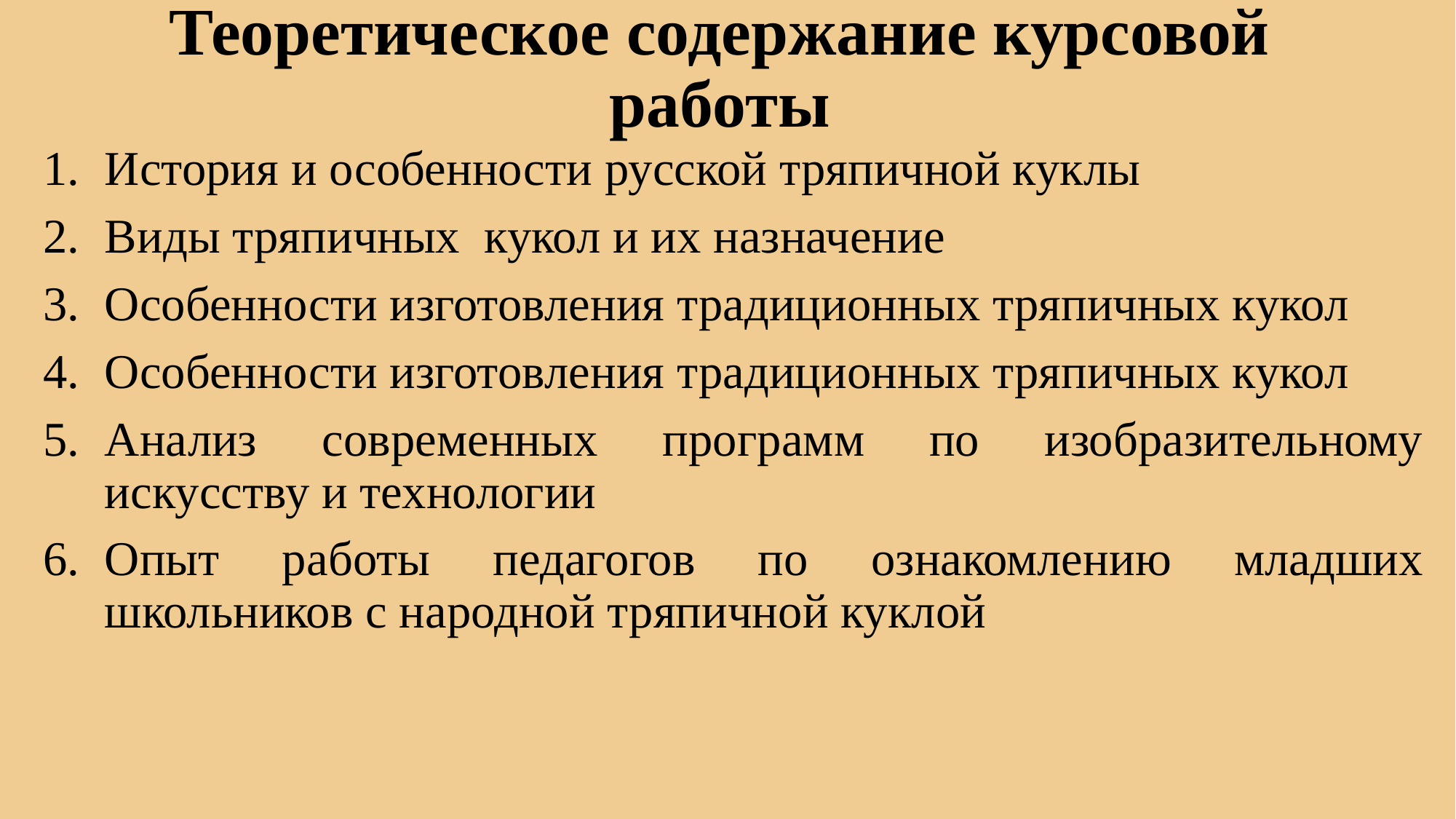

# Теоретическое содержание курсовой работы
История и особенности русской тряпичной куклы
Виды тряпичных  кукол и их назначение
Особенности изготовления традиционных тряпичных кукол
Особенности изготовления традиционных тряпичных кукол
Анализ современных программ по изобразительному искусству и технологии
Опыт работы педагогов по ознакомлению младших школьников с народной тряпичной куклой